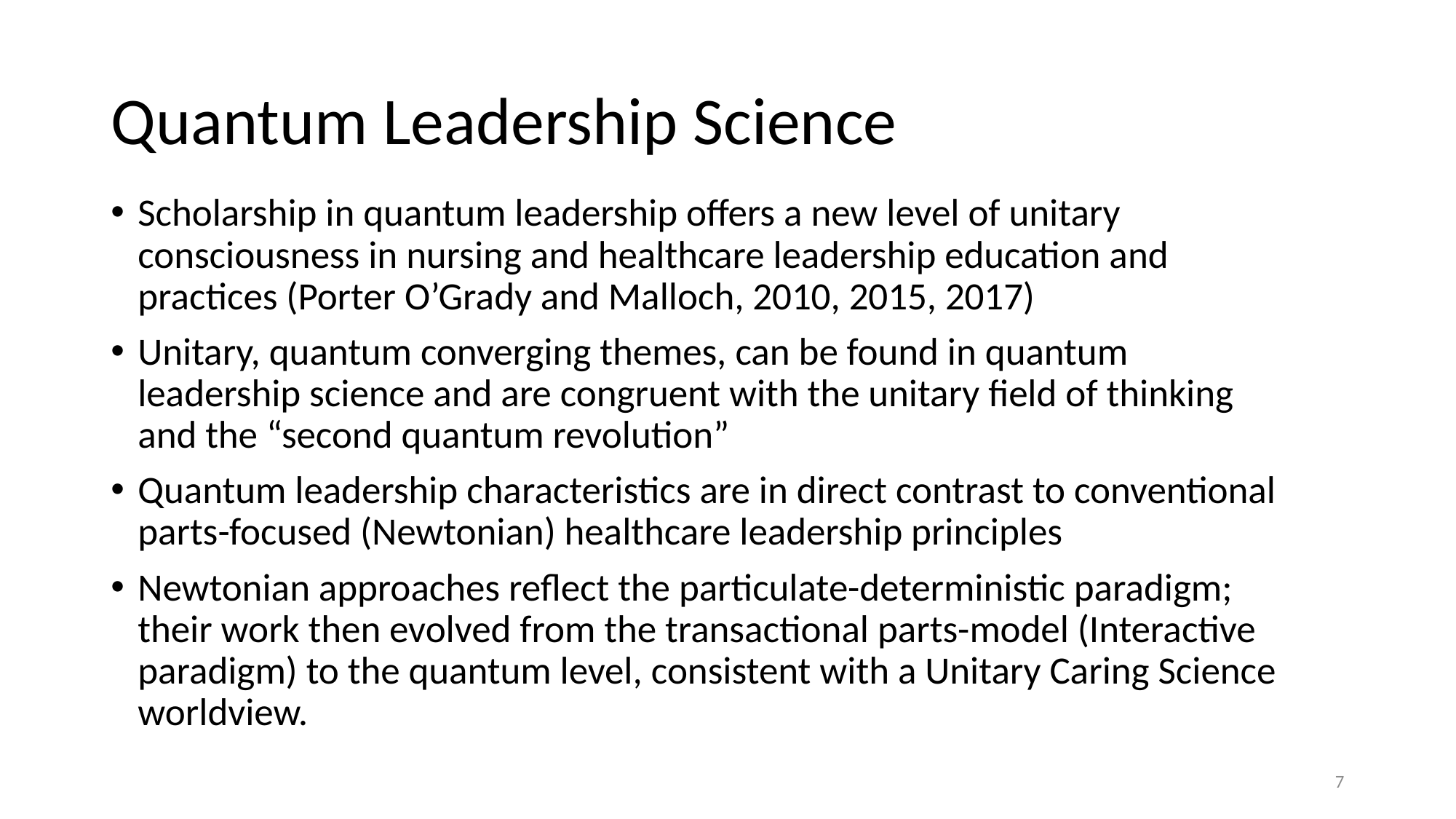

# Quantum Leadership Science
Scholarship in quantum leadership offers a new level of unitary consciousness in nursing and healthcare leadership education and practices (Porter O’Grady and Malloch, 2010, 2015, 2017)
Unitary, quantum converging themes, can be found in quantum leadership science and are congruent with the unitary field of thinking and the “second quantum revolution”
Quantum leadership characteristics are in direct contrast to conventional parts-focused (Newtonian) healthcare leadership principles
Newtonian approaches reflect the particulate-deterministic paradigm; their work then evolved from the transactional parts-model (Interactive paradigm) to the quantum level, consistent with a Unitary Caring Science worldview.

7